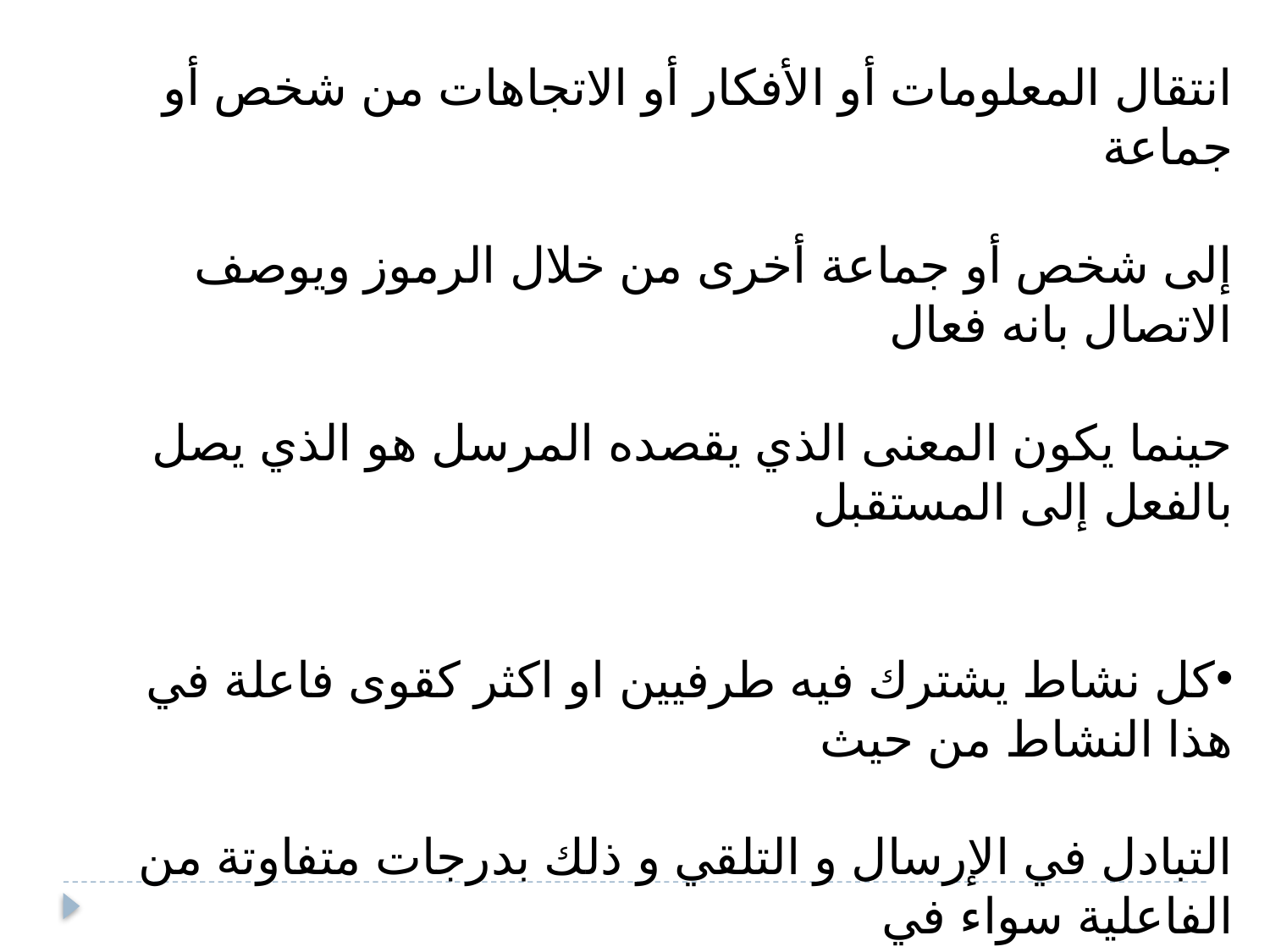

انتقال المعلومات أو الأفكار أو الاتجاهات من شخص أو جماعة

إلى شخص أو جماعة أخرى من خلال الرموز ويوصف الاتصال بانه فعال

حينما يكون المعنى الذي يقصده المرسل هو الذي يصل بالفعل إلى المستقبل

كل نشاط يشترك فيه طرفيين او اكثر كقوى فاعلة في هذا النشاط من حيث

التبادل في الإرسال و التلقي و ذلك بدرجات متفاوتة من الفاعلية سواء في

وجهة النشاط ككل او فيما قد ينتج عنه من تأثير